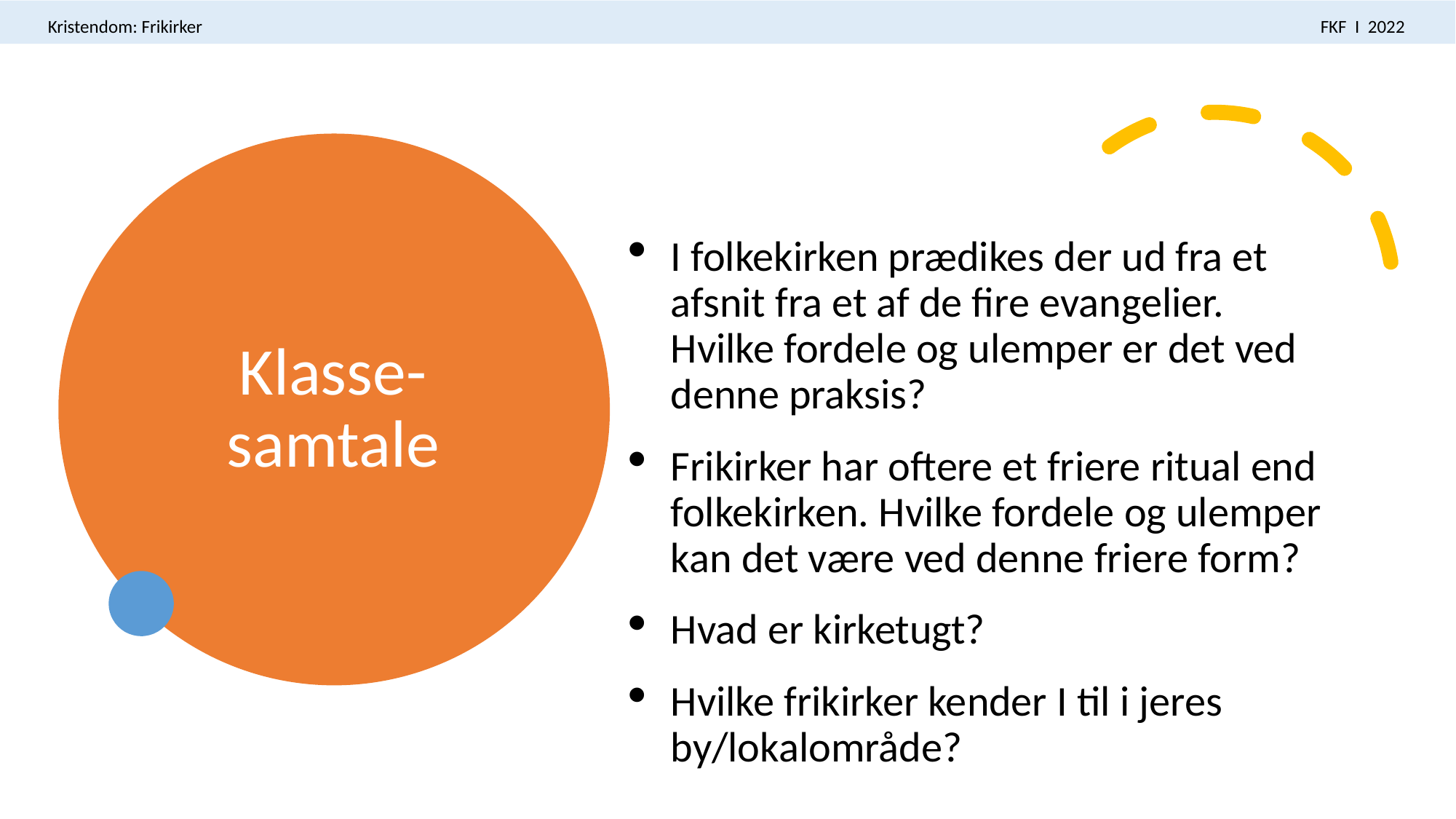

Kristendom: Frikirker			       								FKF  I  2022

# Klasse-samtale
I folkekirken prædikes der ud fra et afsnit fra et af de fire evangelier. Hvilke fordele og ulemper er det ved denne praksis?
Frikirker har oftere et friere ritual end folkekirken. Hvilke fordele og ulemper kan det være ved denne friere form?
Hvad er kirketugt?
Hvilke frikirker kender I til i jeres by/lokalområde?